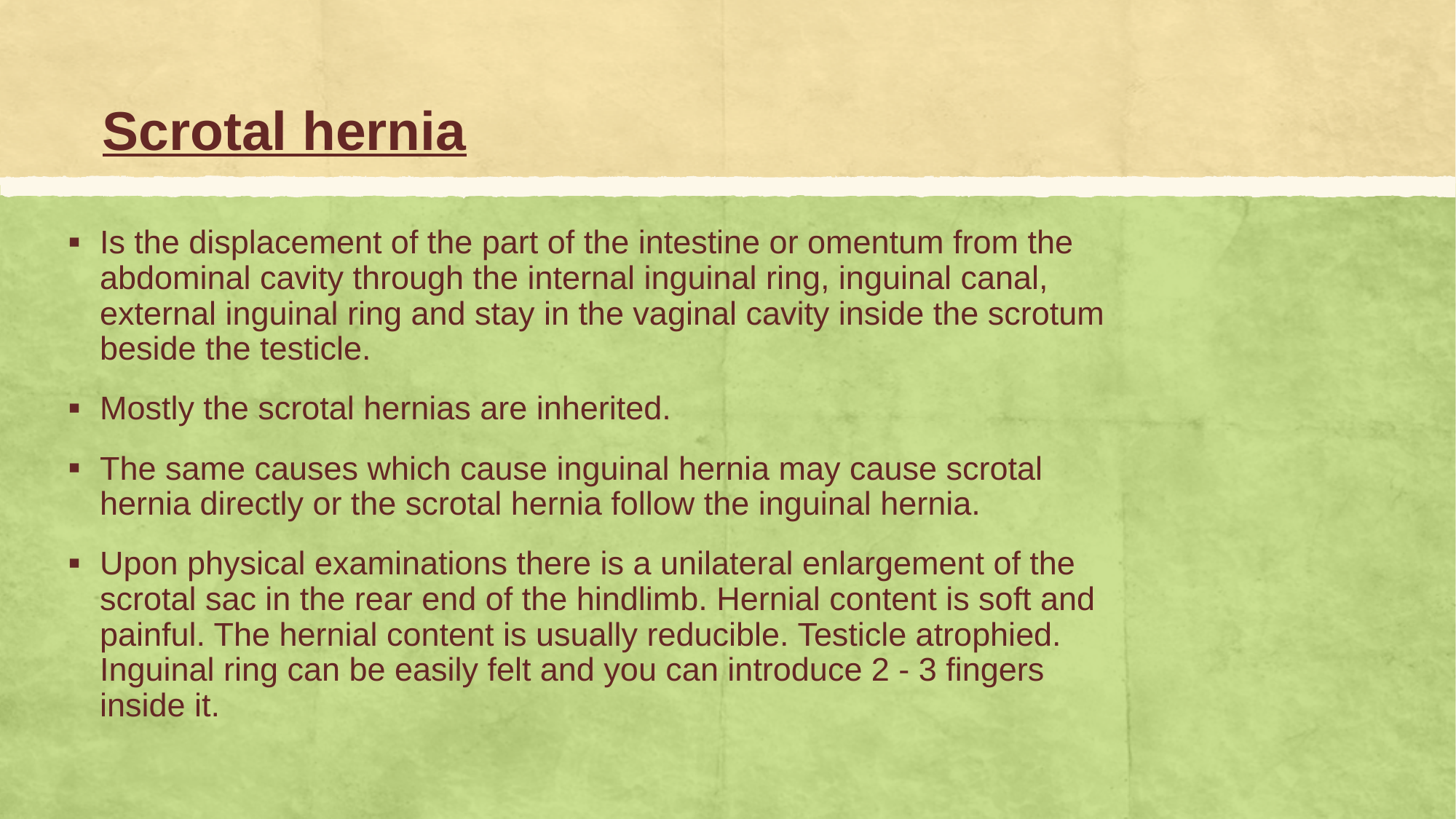

# Scrotal hernia
Is the displacement of the part of the intestine or omentum from the abdominal cavity through the internal inguinal ring, inguinal canal, external inguinal ring and stay in the vaginal cavity inside the scrotum beside the testicle.
Mostly the scrotal hernias are inherited.
The same causes which cause inguinal hernia may cause scrotal hernia directly or the scrotal hernia follow the inguinal hernia.
Upon physical examinations there is a unilateral enlargement of the scrotal sac in the rear end of the hindlimb. Hernial content is soft and painful. The hernial content is usually reducible. Testicle atrophied. Inguinal ring can be easily felt and you can introduce 2 - 3 fingers inside it.